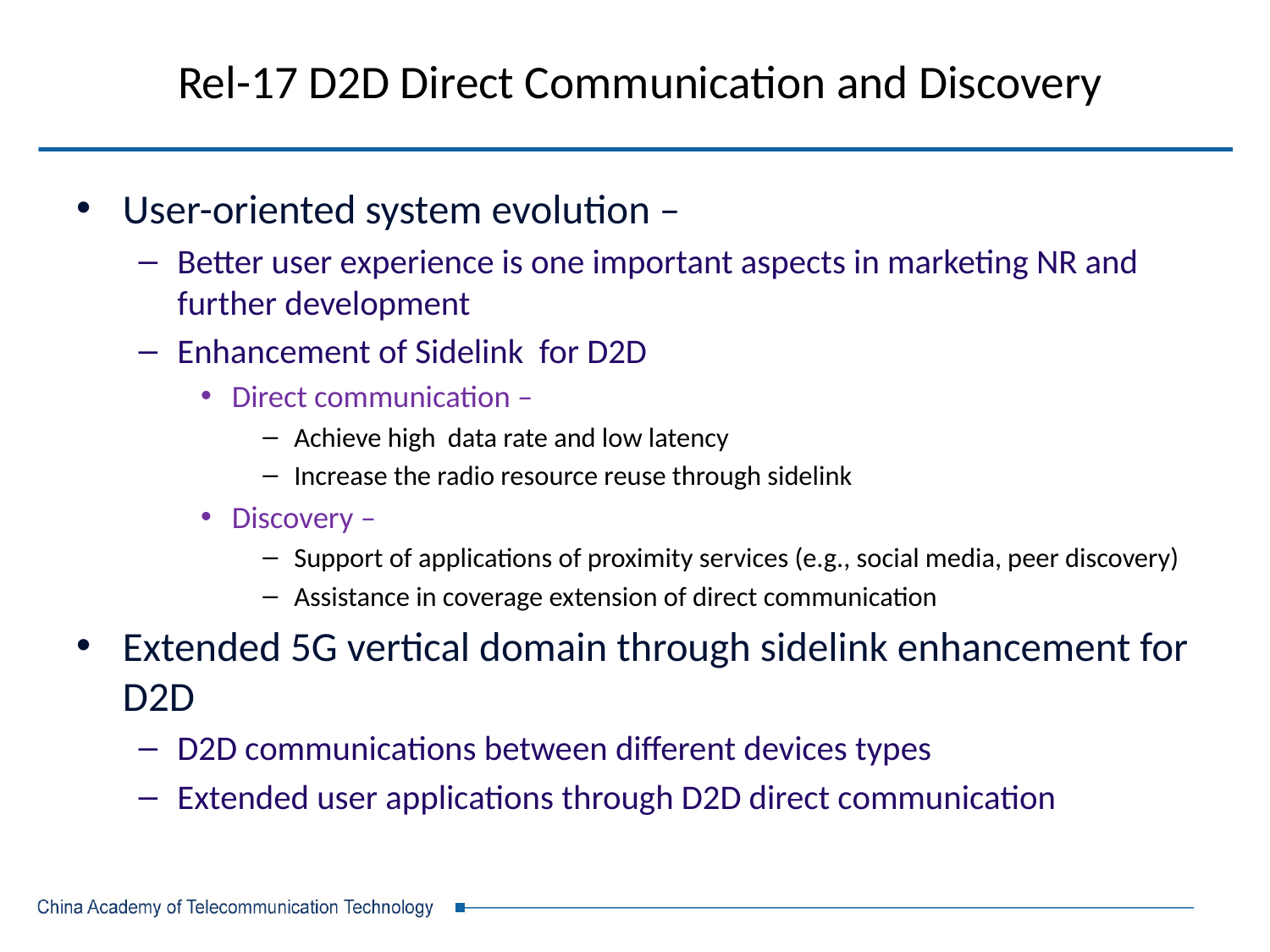

# Rel-17 D2D Direct Communication and Discovery
User-oriented system evolution –
Better user experience is one important aspects in marketing NR and further development
Enhancement of Sidelink  for D2D
Direct communication –
Achieve high  data rate and low latency
Increase the radio resource reuse through sidelink
Discovery –
Support of applications of proximity services (e.g., social media, peer discovery)
Assistance in coverage extension of direct communication
Extended 5G vertical domain through sidelink enhancement for D2D
D2D communications between different devices types
Extended user applications through D2D direct communication